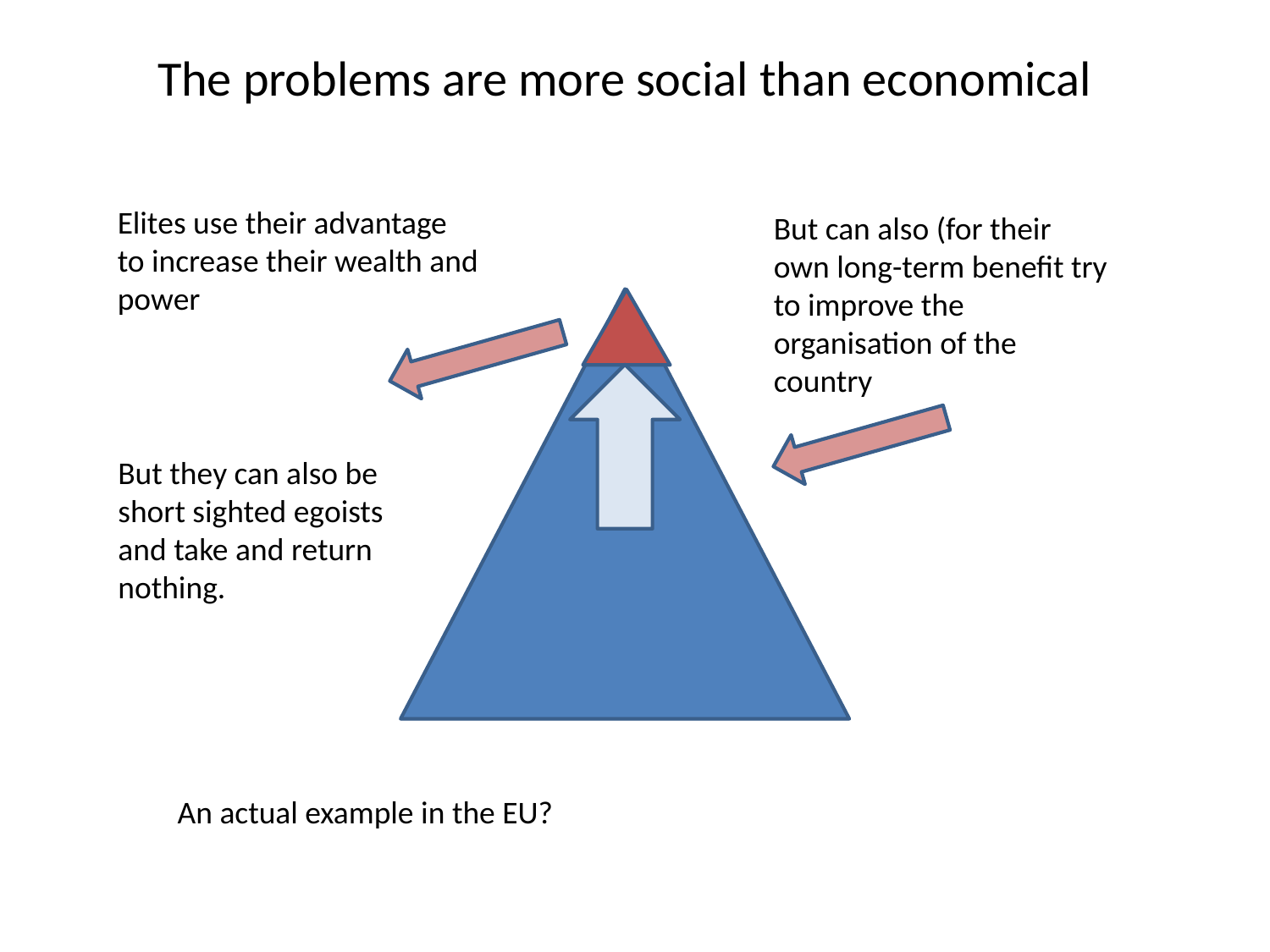

# The problems are more social than economical
Elites use their advantage
to increase their wealth and power
But can also (for their own long-term benefit try to improve the organisation of the country

But they can also be short sighted egoists and take and return nothing.
An actual example in the EU?